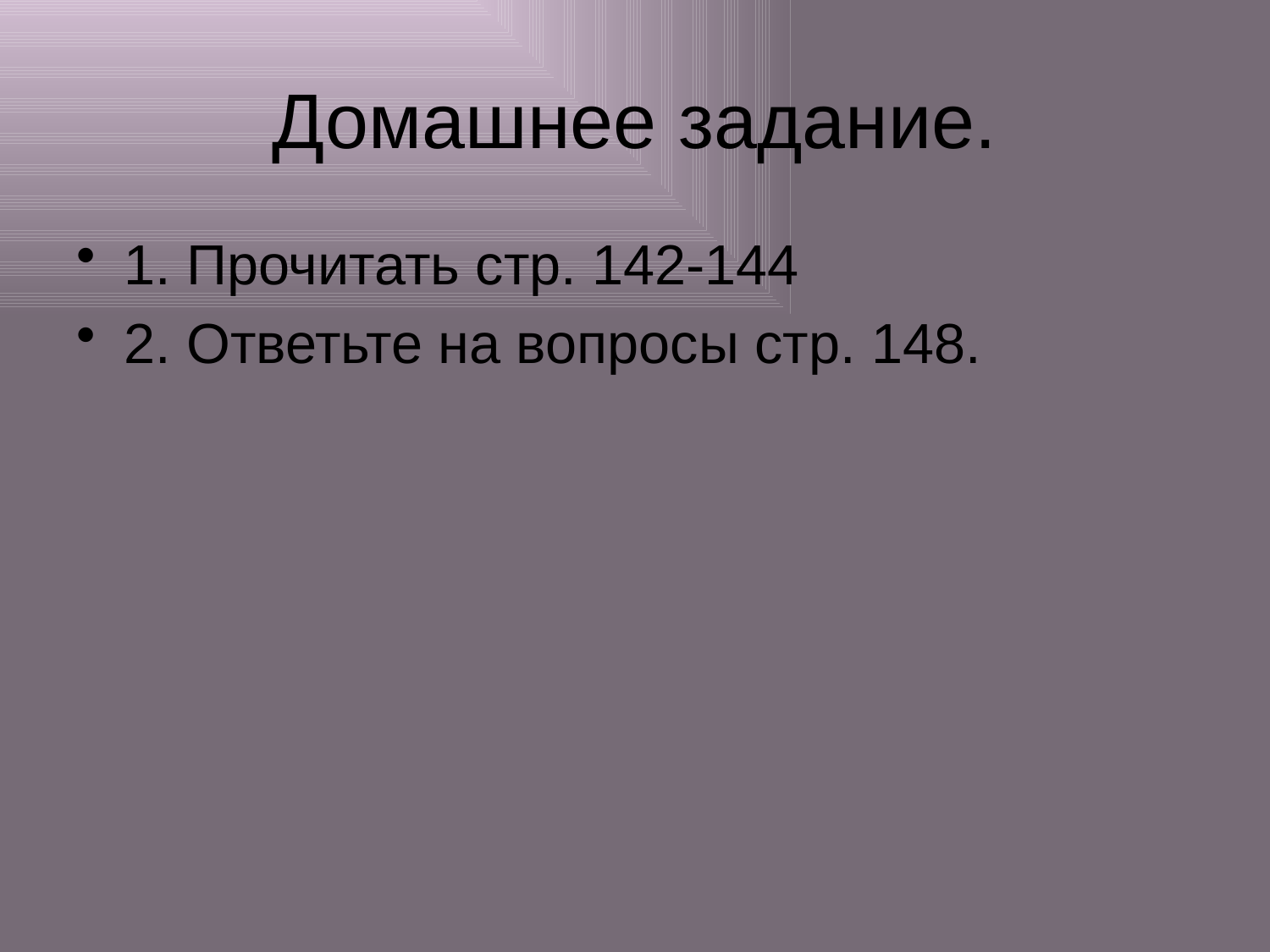

# Домашнее задание.
1. Прочитать стр. 142-144
2. Ответьте на вопросы стр. 148.